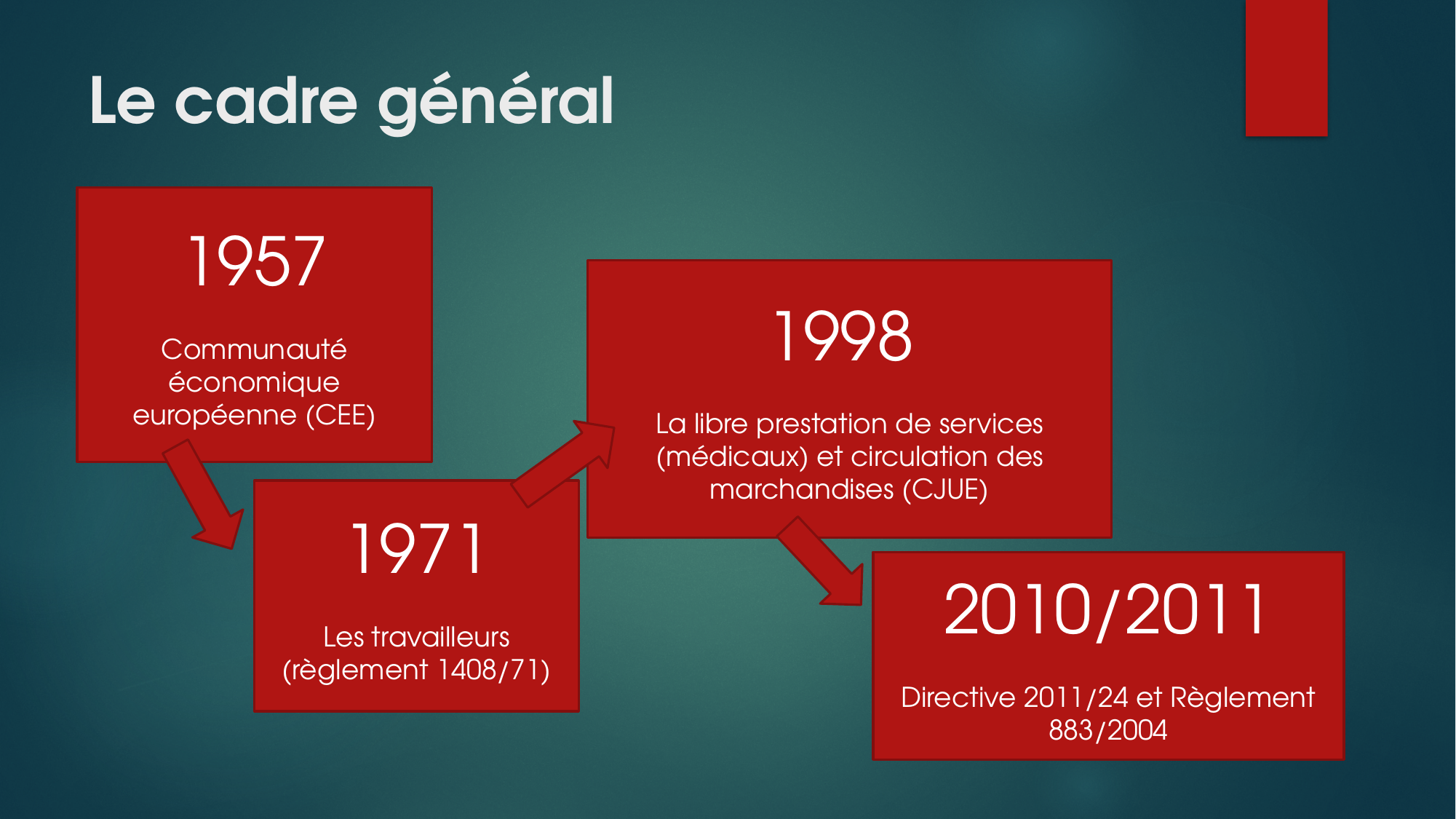

# Le cadre général
ne
1957

Communauté économique européenne (CEE)
1998

La libre prestation de services (médicaux) et circulation des marchandises (CJUE)

1971

Les travailleurs (règlement 1408/71)

2010/2011

Directive 2011/24 et Règlement 883/2004